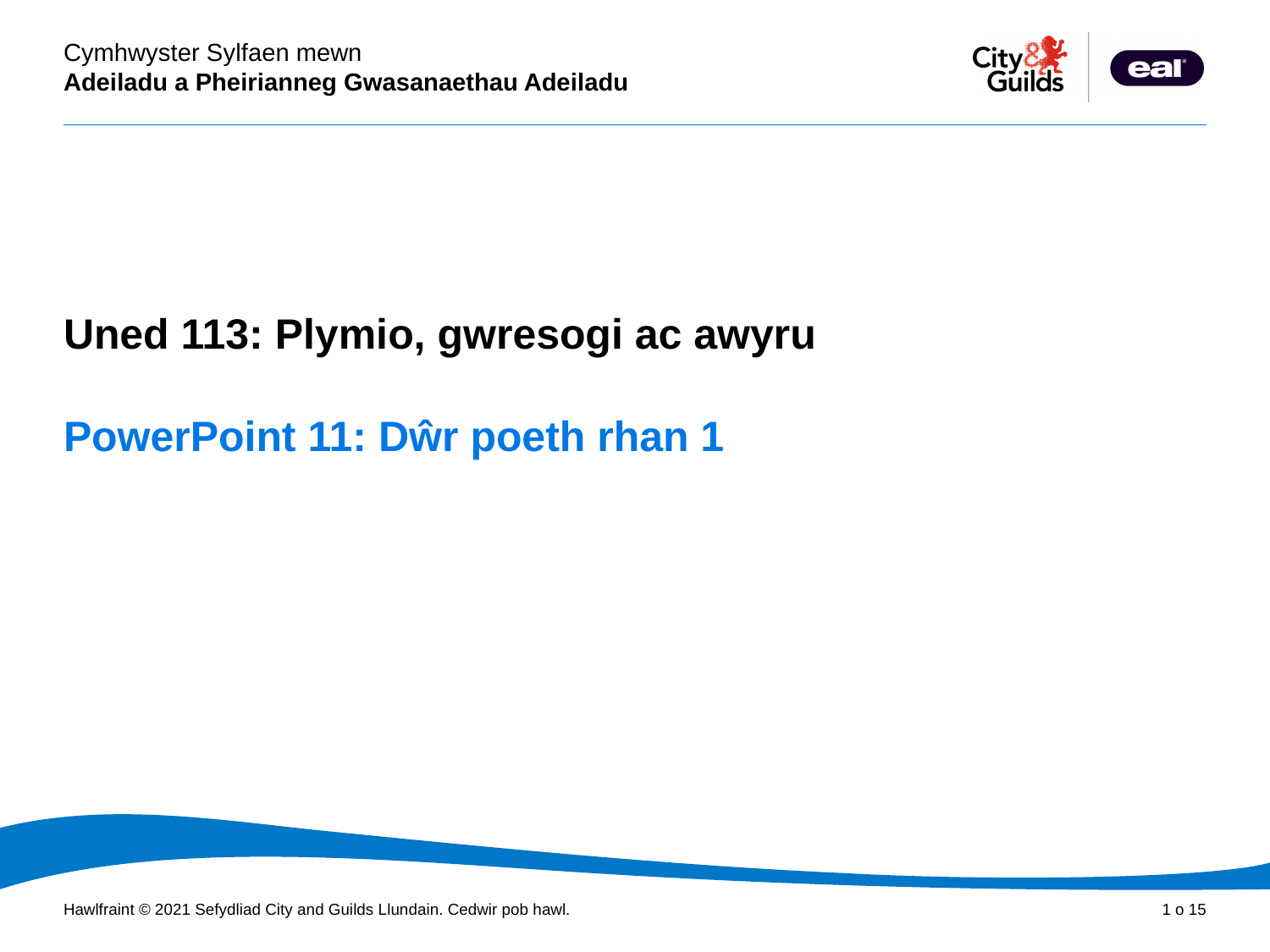

Cyflwyniad PowerPoint
Uned 113: Plymio, gwresogi ac awyru
# PowerPoint 11: Dŵr poeth rhan 1